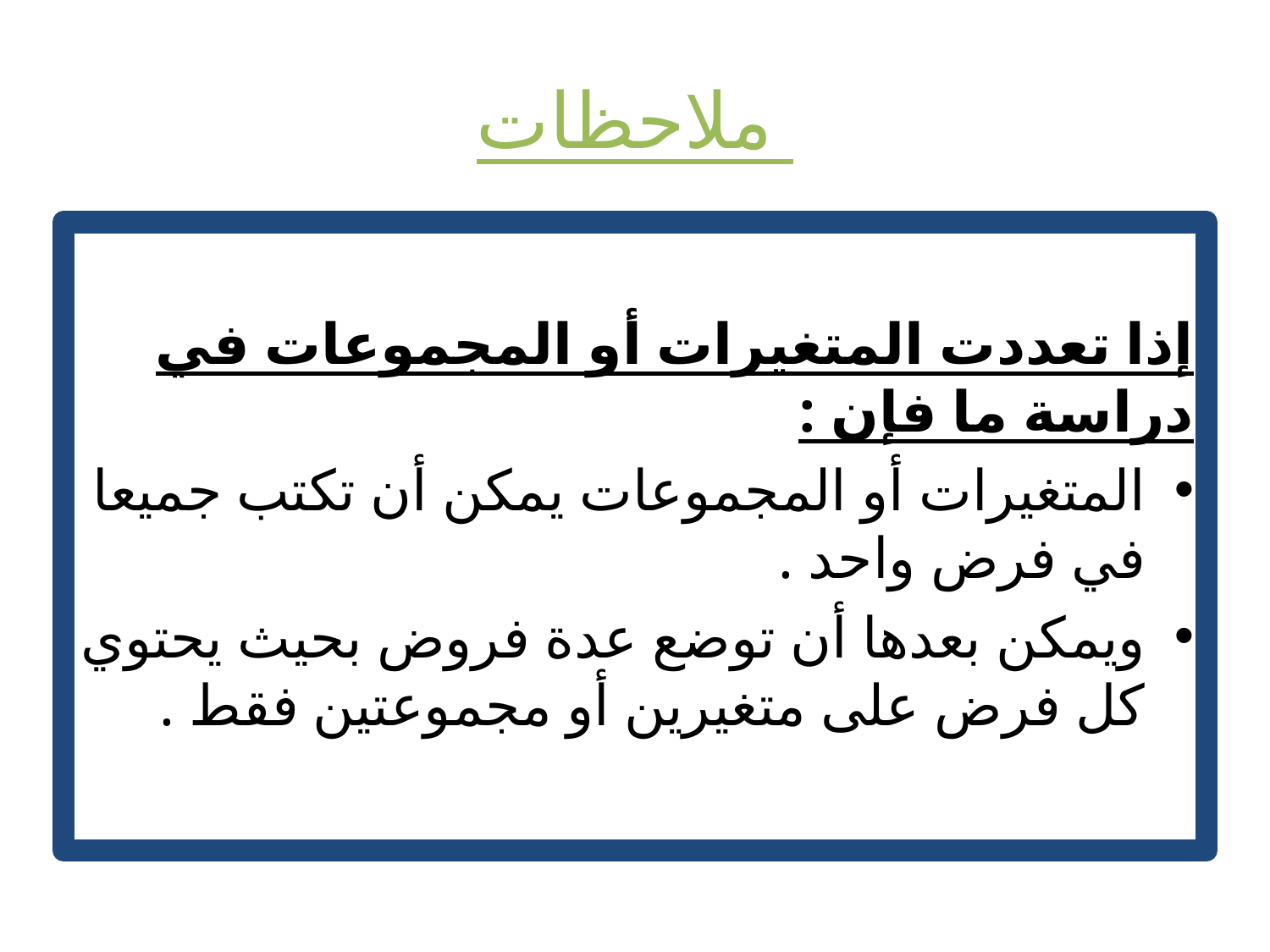

# ملاحظات

إذا تعددت المتغيرات أو المجموعات في دراسة ما فإن :
المتغيرات أو المجموعات يمكن أن تكتب جميعا في فرض واحد .
ويمكن بعدها أن توضع عدة فروض بحيث يحتوي كل فرض على متغيرين أو مجموعتين فقط .